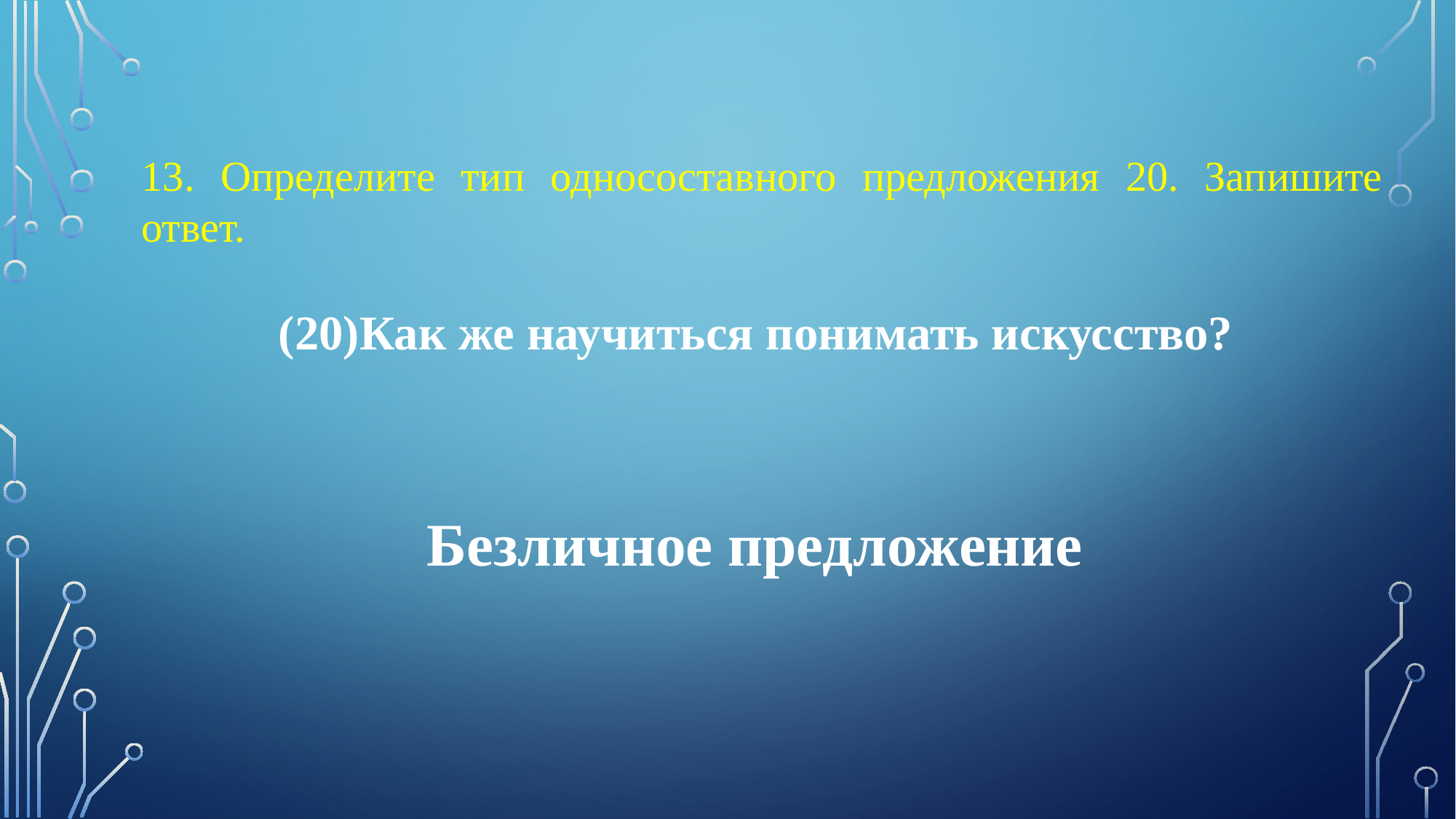

13. Определите тип односоставного предложения 20. Запишите ответ.

(20)Как же научиться понимать искусство?

Безличное предложение